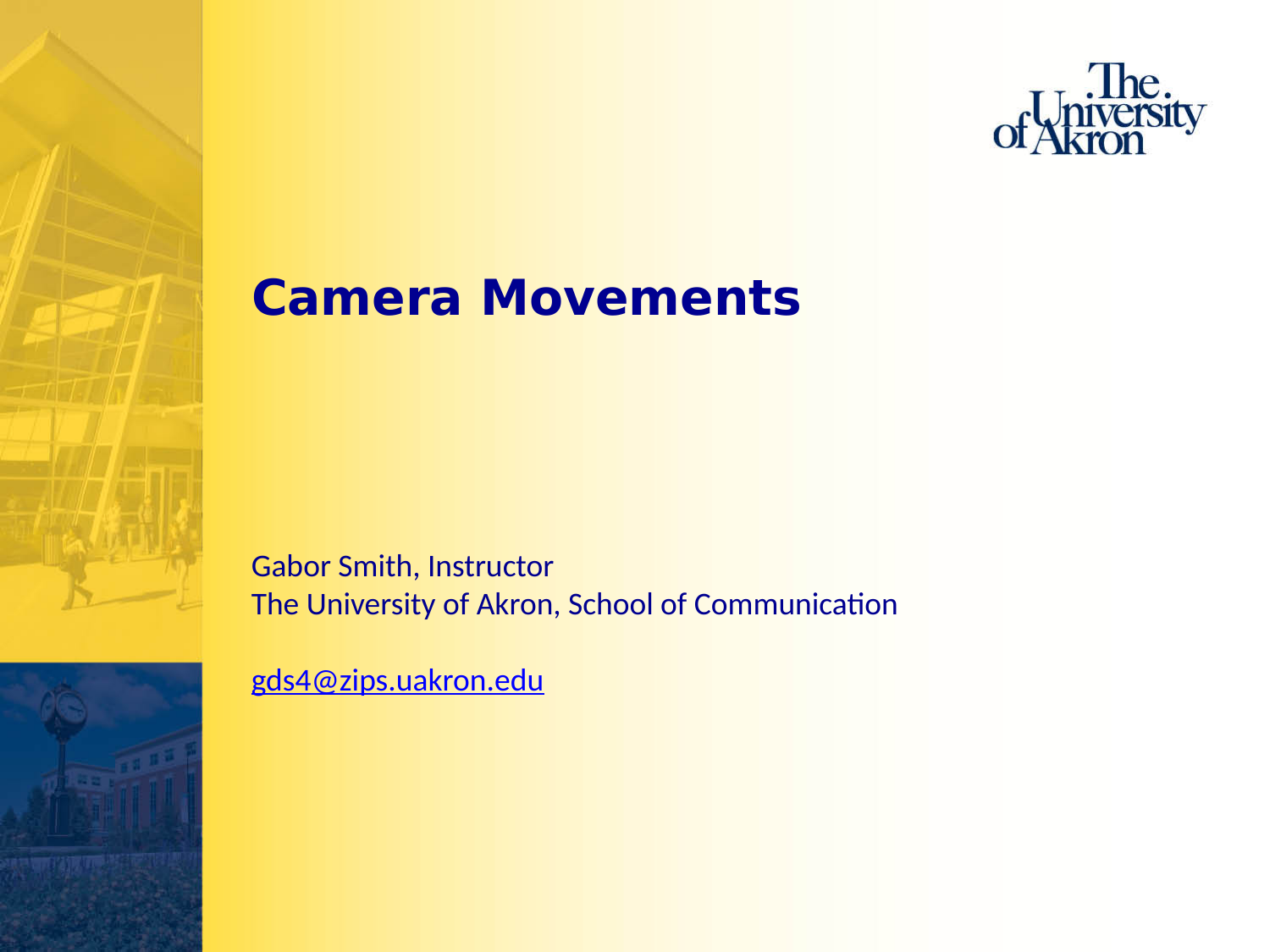

# Camera Movements
Gabor Smith, Instructor
The University of Akron, School of Communication

gds4@zips.uakron.edu